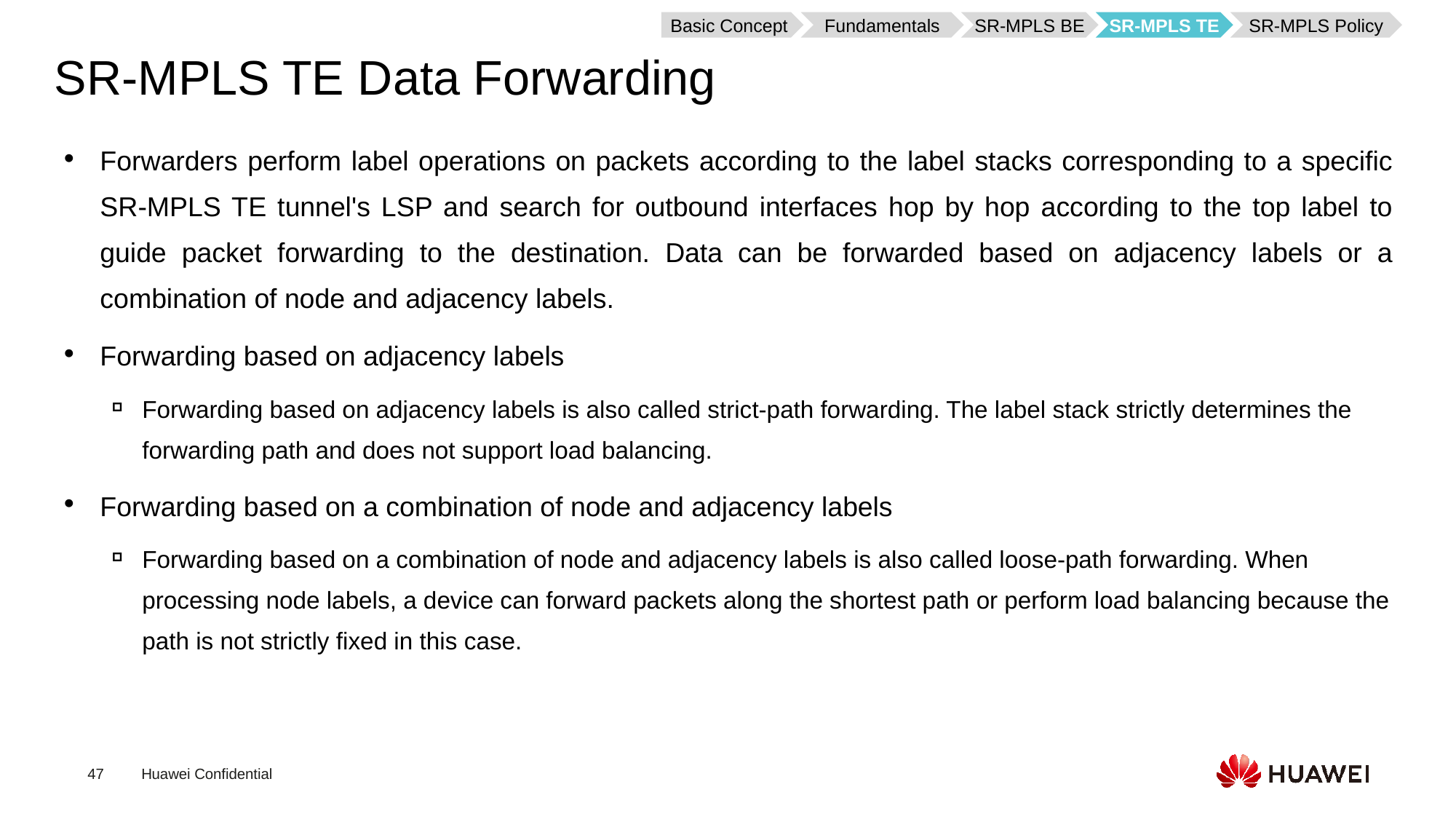

Basic Concept
Fundamentals
SR-MPLS BE
SR-MPLS TE
SR-MPLS Policy
# SR-MPLS TE Data Forwarding
Forwarders perform label operations on packets according to the label stacks corresponding to a specific SR-MPLS TE tunnel's LSP and search for outbound interfaces hop by hop according to the top label to guide packet forwarding to the destination. Data can be forwarded based on adjacency labels or a combination of node and adjacency labels.
Forwarding based on adjacency labels
Forwarding based on adjacency labels is also called strict-path forwarding. The label stack strictly determines the forwarding path and does not support load balancing.
Forwarding based on a combination of node and adjacency labels
Forwarding based on a combination of node and adjacency labels is also called loose-path forwarding. When processing node labels, a device can forward packets along the shortest path or perform load balancing because the path is not strictly fixed in this case.